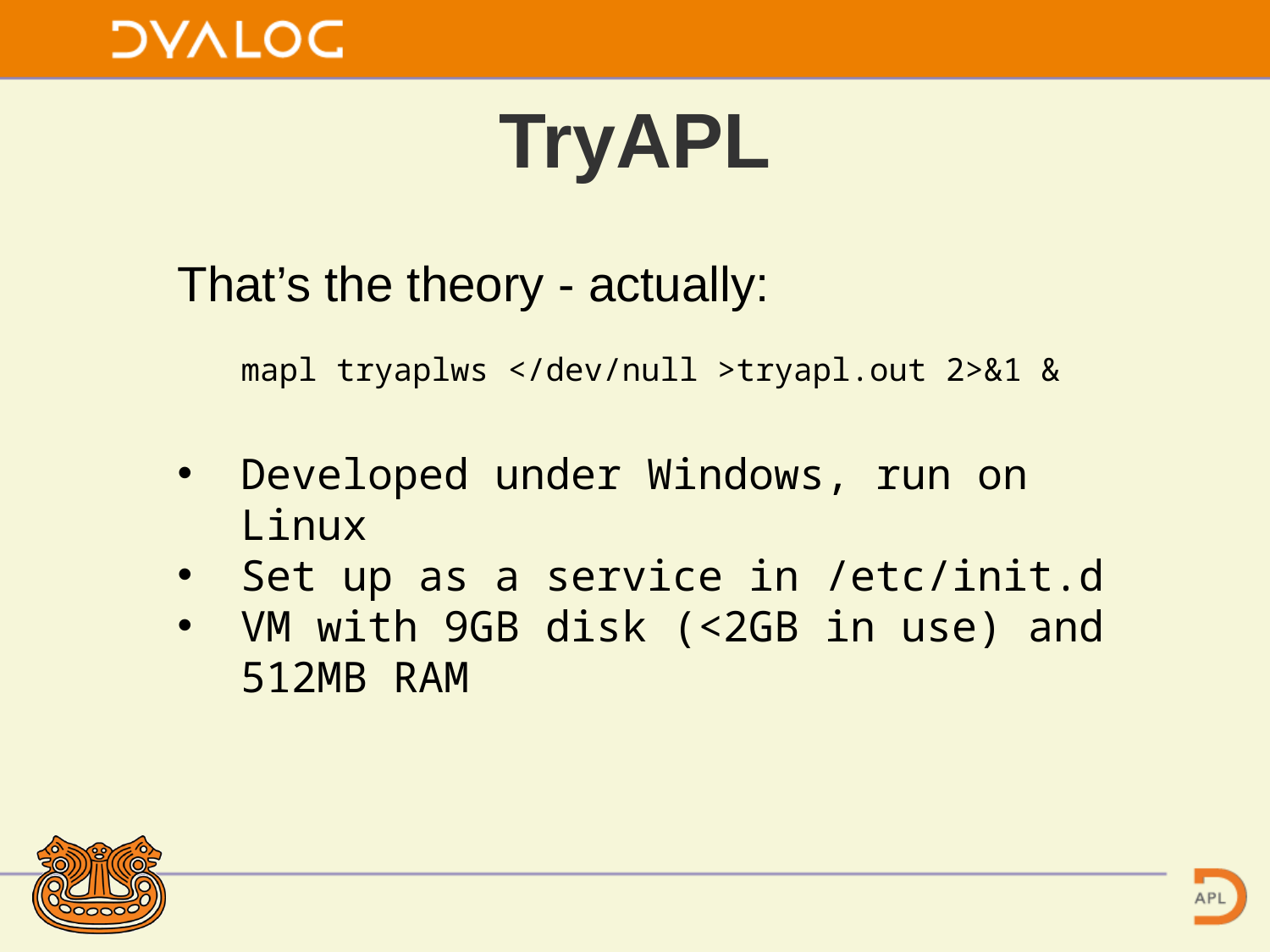

# TryAPL
That’s the theory - actually:

mapl tryaplws </dev/null >tryapl.out 2>&1 &

Developed under Windows, run on Linux
Set up as a service in /etc/init.d
VM with 9GB disk (<2GB in use) and 512MB RAM